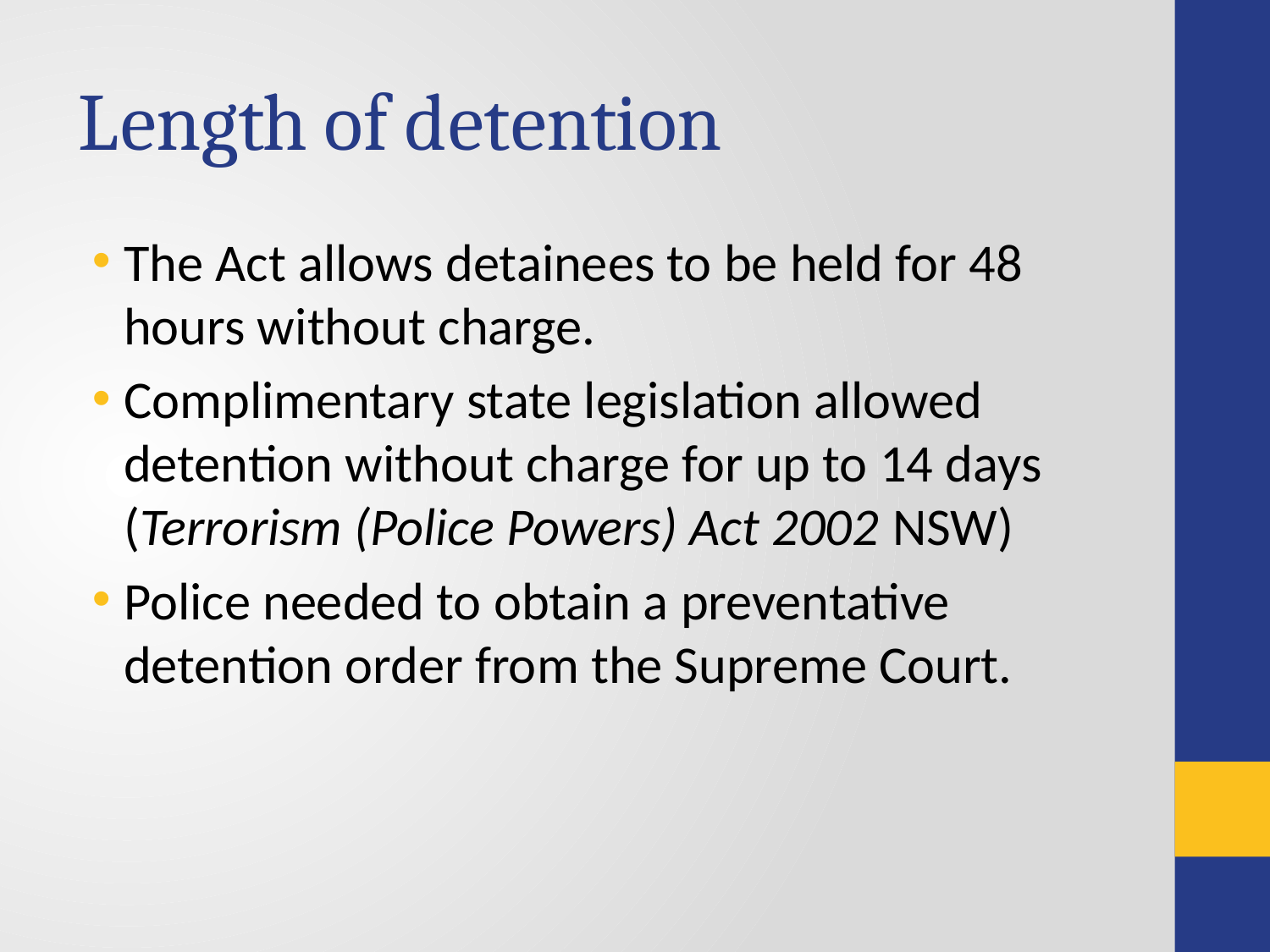

# Length of detention
The Act allows detainees to be held for 48 hours without charge.
Complimentary state legislation allowed detention without charge for up to 14 days (Terrorism (Police Powers) Act 2002 NSW)
Police needed to obtain a preventative detention order from the Supreme Court.